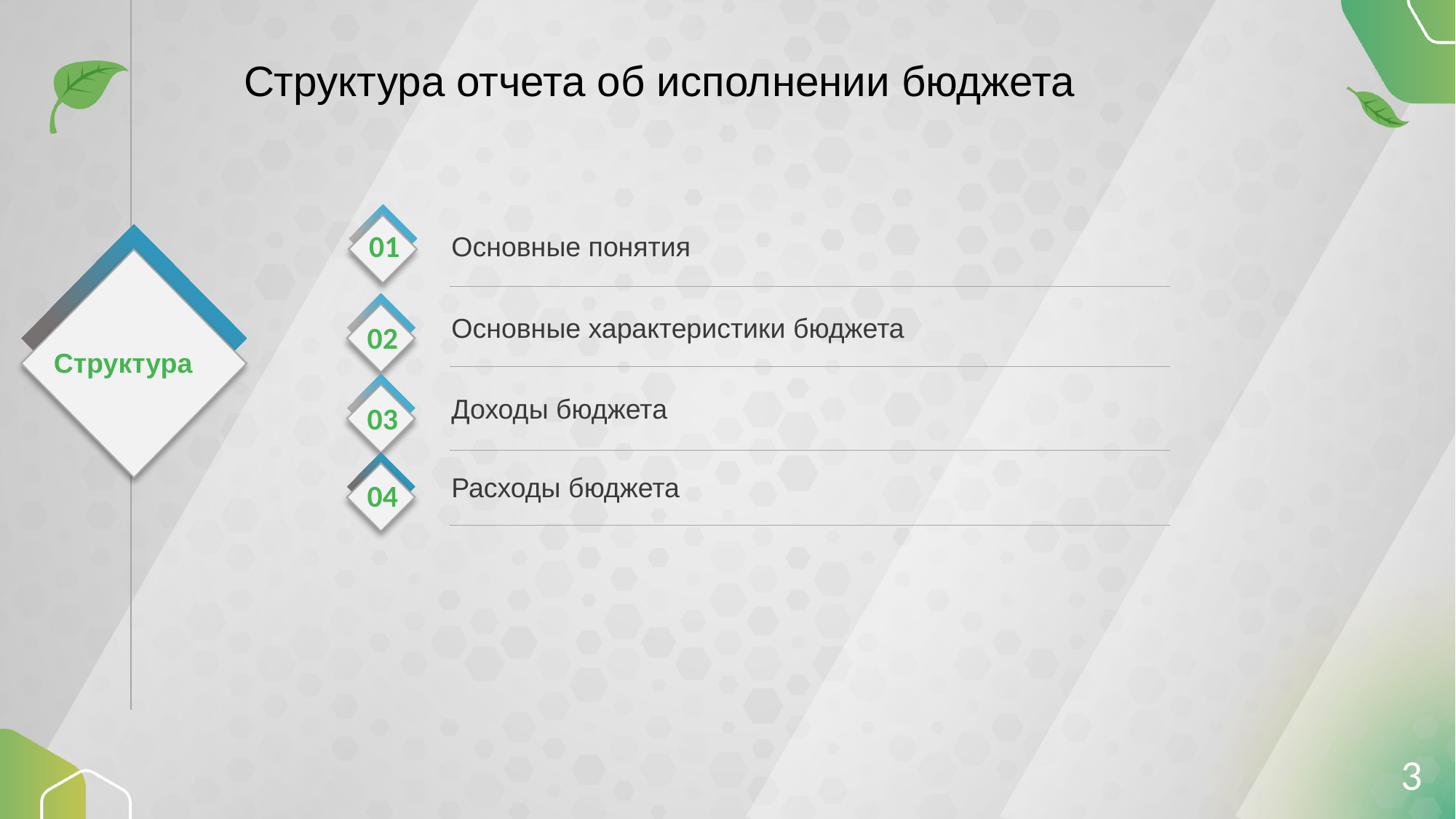

Структура отчета об исполнении бюджета

01

Основные понятия

02
Основные характеристики бюджета
Структура

03
Доходы бюджета

04
Расходы бюджета
3